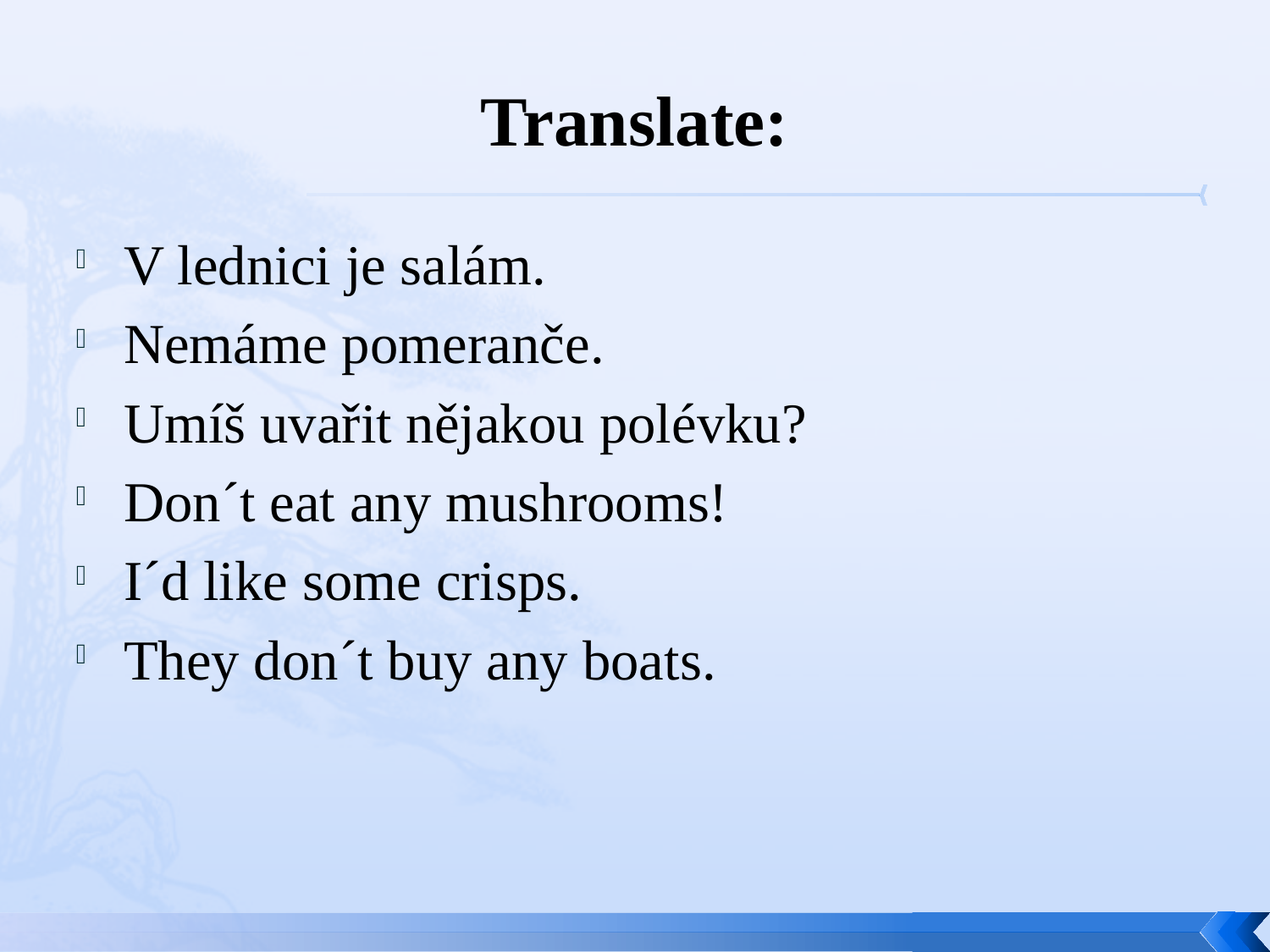

# Translate:
V lednici je salám.
Nemáme pomeranče.
Umíš uvařit nějakou polévku?
Don´t eat any mushrooms!
I´d like some crisps.
They don´t buy any boats.